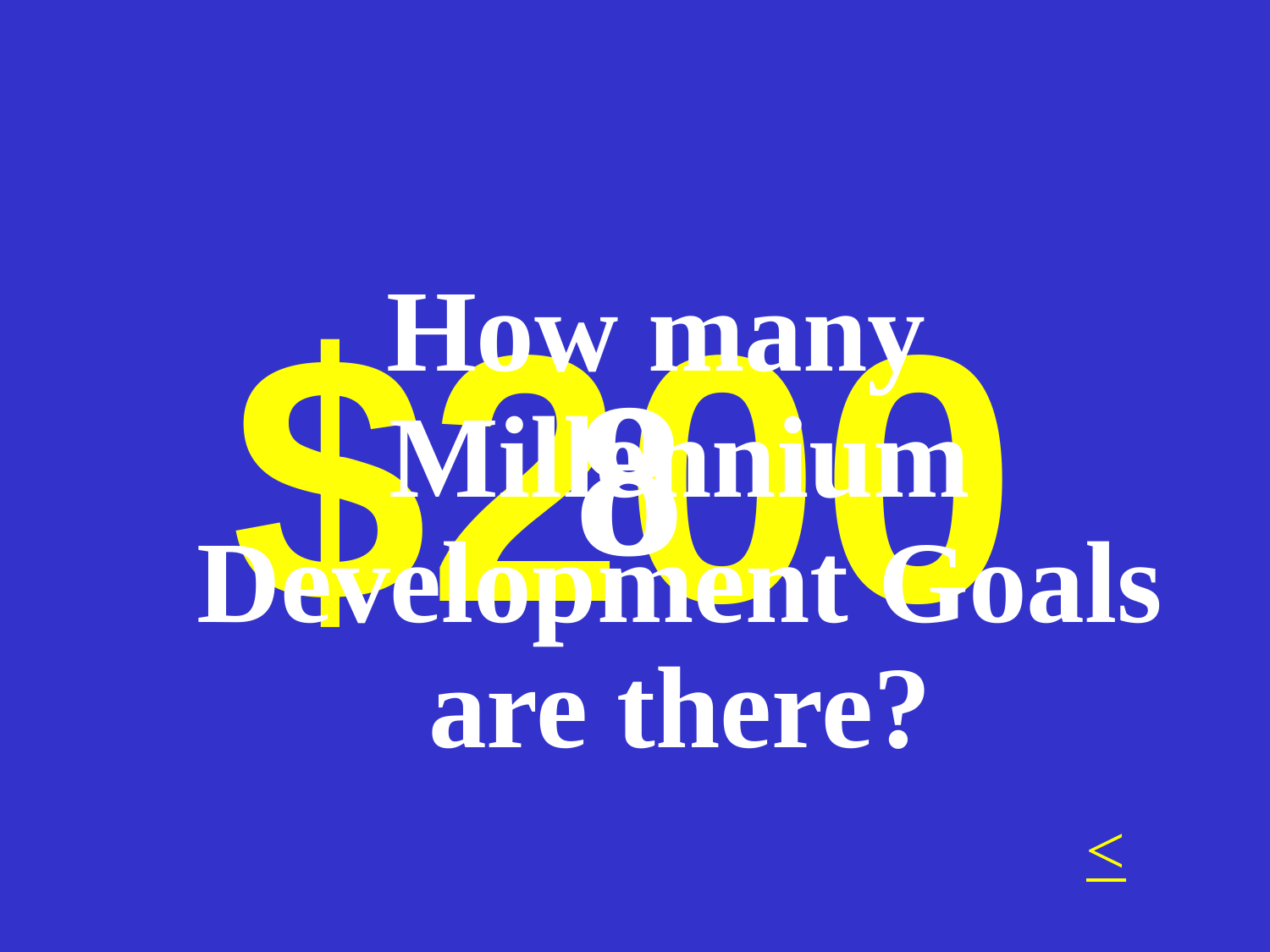

How many Millennium Development Goals are there?
8
# $200
<